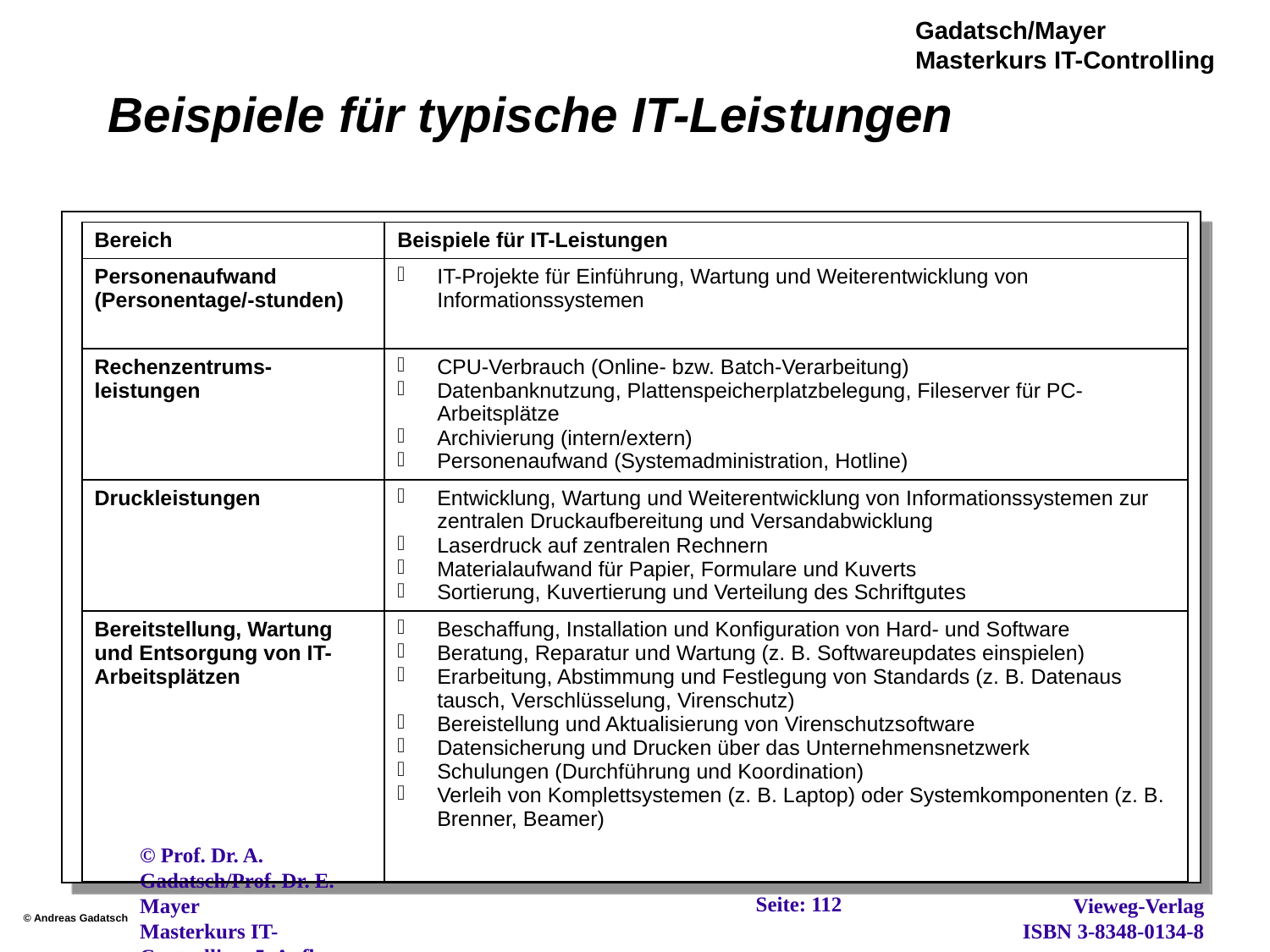

# Beispiele für typische IT-Leistungen
| Bereich | Beispiele für IT-Leistungen |
| --- | --- |
| Personenaufwand (Personentage/-stunden) | IT-Projekte für Einführung, Wartung und Weiterentwicklung von Informationssystemen |
| Rechenzentrums-leistungen | CPU-Verbrauch (Online- bzw. Batch-Verarbeitung) Datenbanknutzung, Plattenspeicherplatzbelegung, Fileserver für PC-Arbeitsplätze Archivierung (intern/extern) Personenaufwand (Systemadministration, Hotline) |
| Druckleistungen | Entwicklung, Wartung und Weiterentwicklung von Informationssystemen zur zentralen Druckaufbereitung und Versandabwicklung Laserdruck auf zentralen Rechnern Materialaufwand für Papier, Formulare und Kuverts Sortierung, Kuvertierung und Verteilung des Schriftgutes |
| Bereitstellung, Wartung und Entsorgung von IT-Arbeitsplätzen | Beschaffung, Installation und Konfiguration von Hard- und Software Beratung, Reparatur und Wartung (z. B. Softwareupdates einspielen) Erarbeitung, Abstimmung und Festlegung von Standards (z. B. Datenaus­tausch, Verschlüsselung, Virenschutz) Bereistellung und Aktualisierung von Virenschutzsoftware Datensicherung und Drucken über das Unternehmensnetzwerk Schulungen (Durchführung und Koordination) Verleih von Komplettsystemen (z. B. Laptop) oder Systemkomponenten (z. B. Brenner, Beamer) |

Seite: 112

© Prof. Dr. A. Gadatsch/Prof. Dr. E. Mayer
Masterkurs IT-Controlling, 5. Aufl., Wiesbaden, 2012